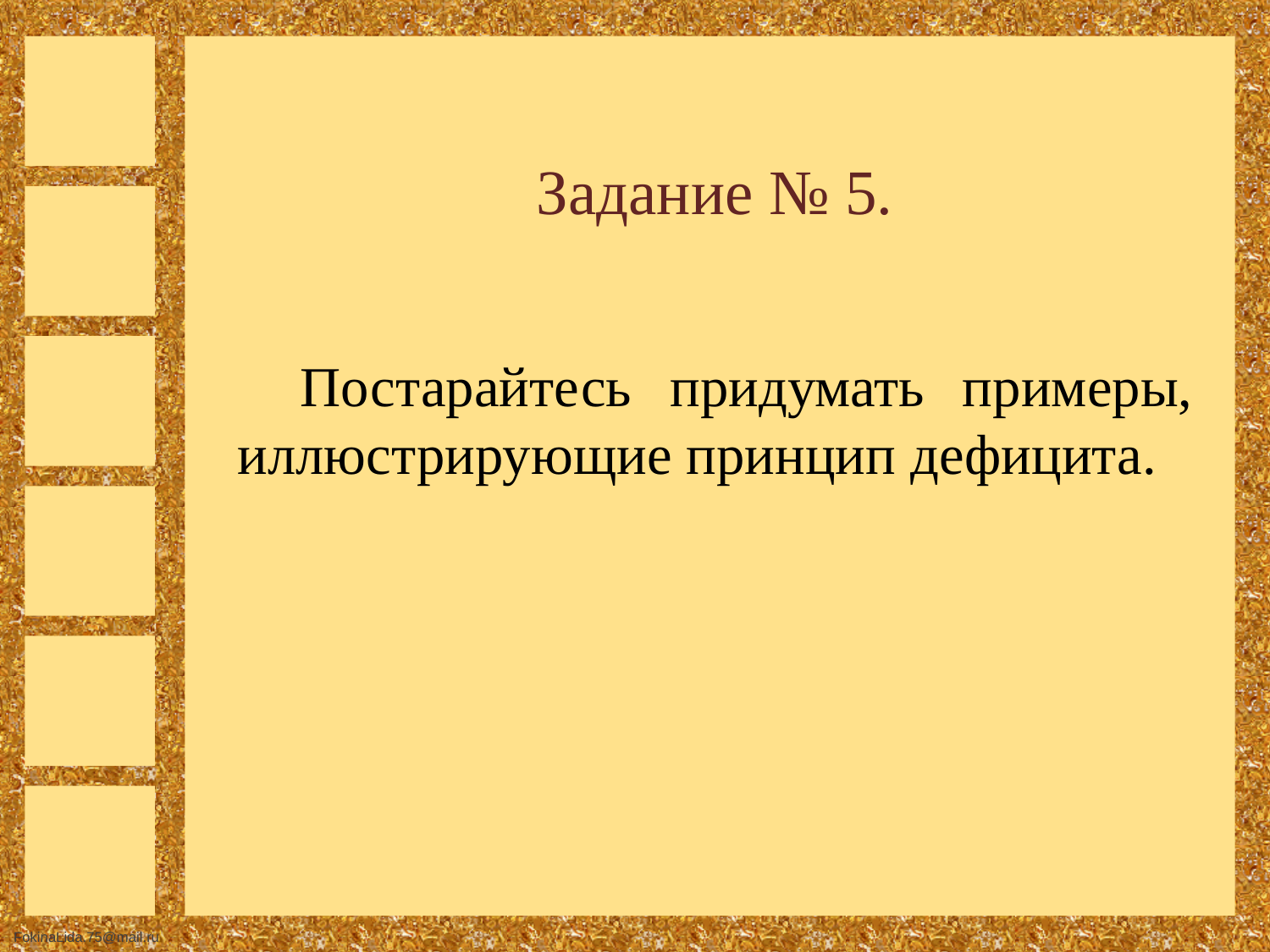

# Задание № 5.

Постарайтесь придумать примеры, иллюстрирующие принцип дефицита.